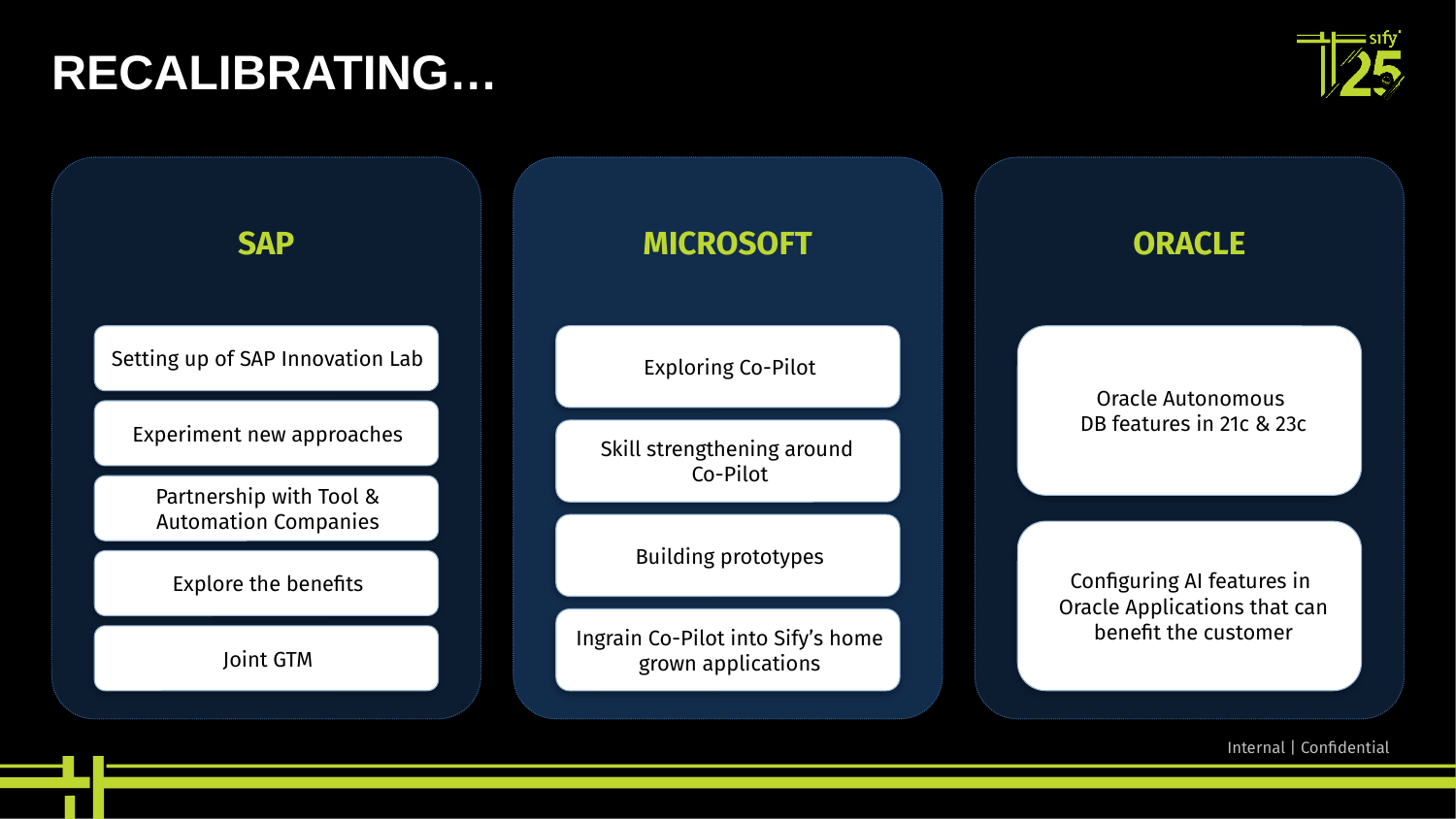

# RECALIBRATINg…
SAP
Setting up of SAP Innovation Lab
Experiment new approaches
Partnership with Tool & Automation Companies
Explore the benefits
Joint GTM
MICROSOFT
Exploring Co-Pilot
Skill strengthening around
Co-Pilot
Building prototypes
Ingrain Co-Pilot into Sify’s home grown applications
ORACLE
Oracle Autonomous
DB features in 21c & 23c
Configuring AI features in
Oracle Applications that can benefit the customer